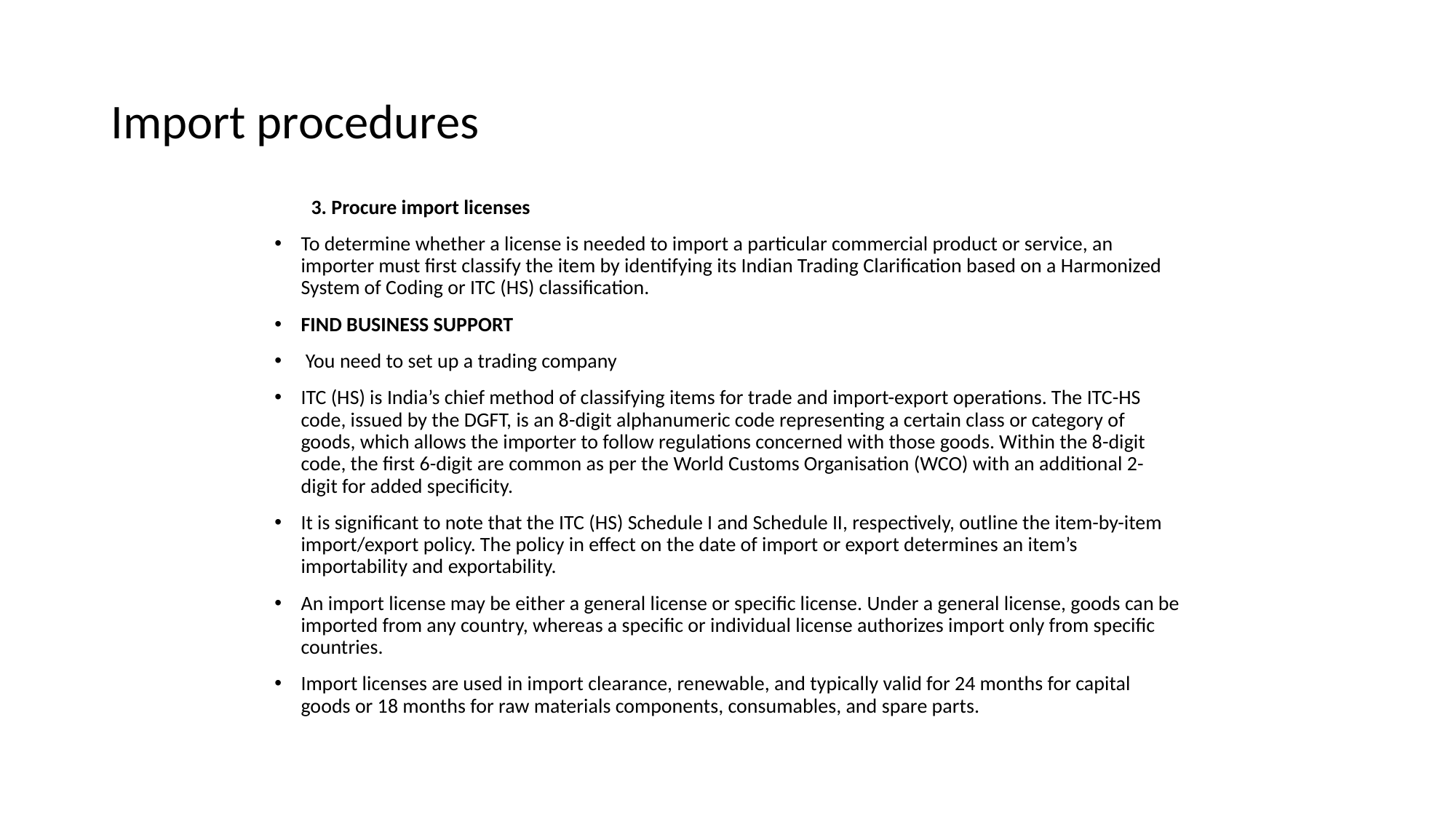

# Import procedures
        3. Procure import licenses
To determine whether a license is needed to import a particular commercial product or service, an importer must first classify the item by identifying its Indian Trading Clarification based on a Harmonized System of Coding or ITC (HS) classification.
FIND BUSINESS SUPPORT
 You need to set up a trading company
ITC (HS) is India’s chief method of classifying items for trade and import-export operations. The ITC-HS code, issued by the DGFT, is an 8-digit alphanumeric code representing a certain class or category of goods, which allows the importer to follow regulations concerned with those goods. Within the 8-digit code, the first 6-digit are common as per the World Customs Organisation (WCO) with an additional 2-digit for added specificity.
It is significant to note that the ITC (HS) Schedule I and Schedule II, respectively, outline the item-by-item import/export policy. The policy in effect on the date of import or export determines an item’s importability and exportability.
An import license may be either a general license or specific license. Under a general license, goods can be imported from any country, whereas a specific or individual license authorizes import only from specific countries.
Import licenses are used in import clearance, renewable, and typically valid for 24 months for capital goods or 18 months for raw materials components, consumables, and spare parts.